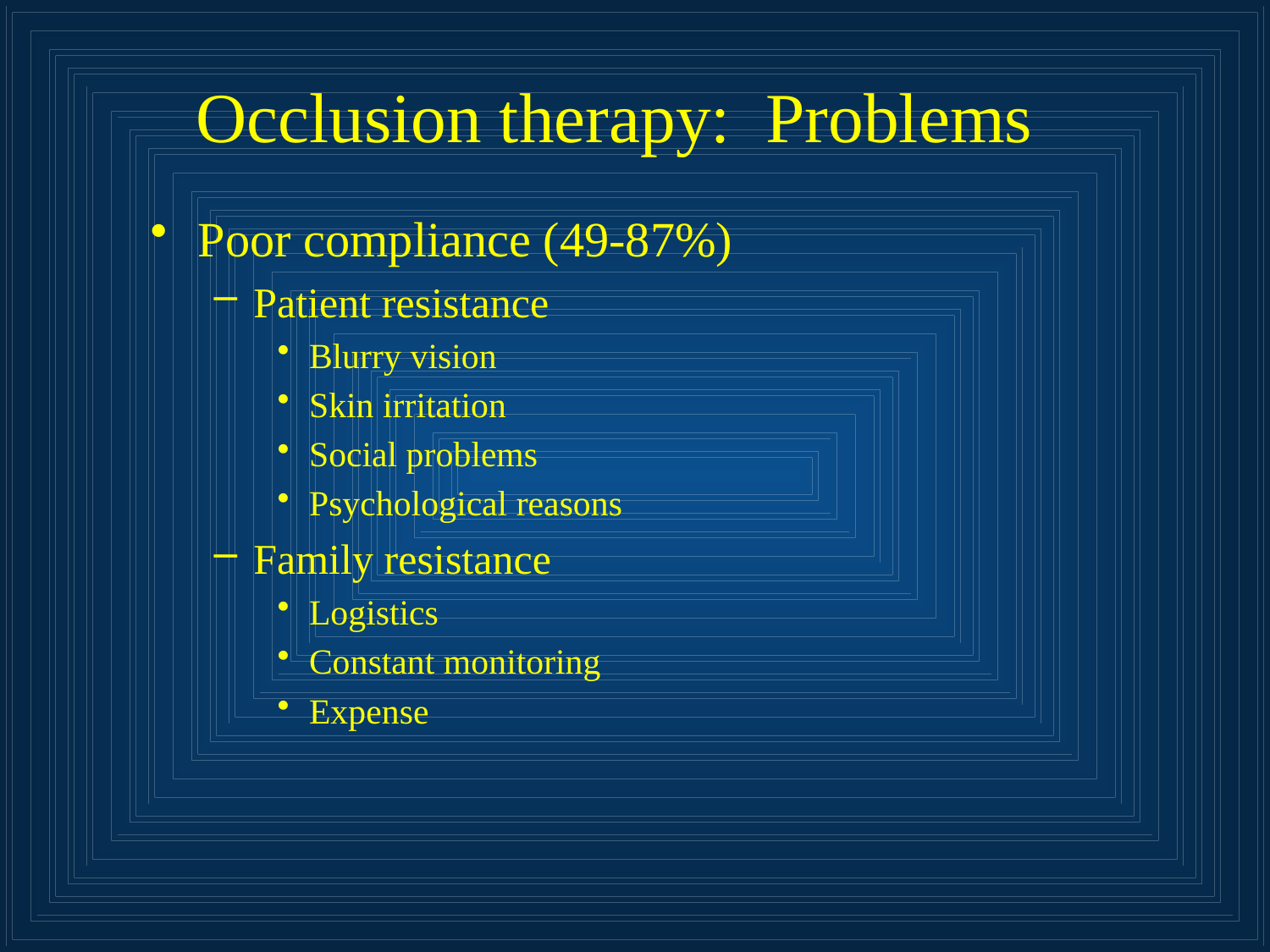

# Occlusion therapy:  Problems
Poor compliance (49-87%)
Patient resistance
Blurry vision
Skin irritation
Social problems
Psychological reasons
Family resistance
Logistics
Constant monitoring
Expense